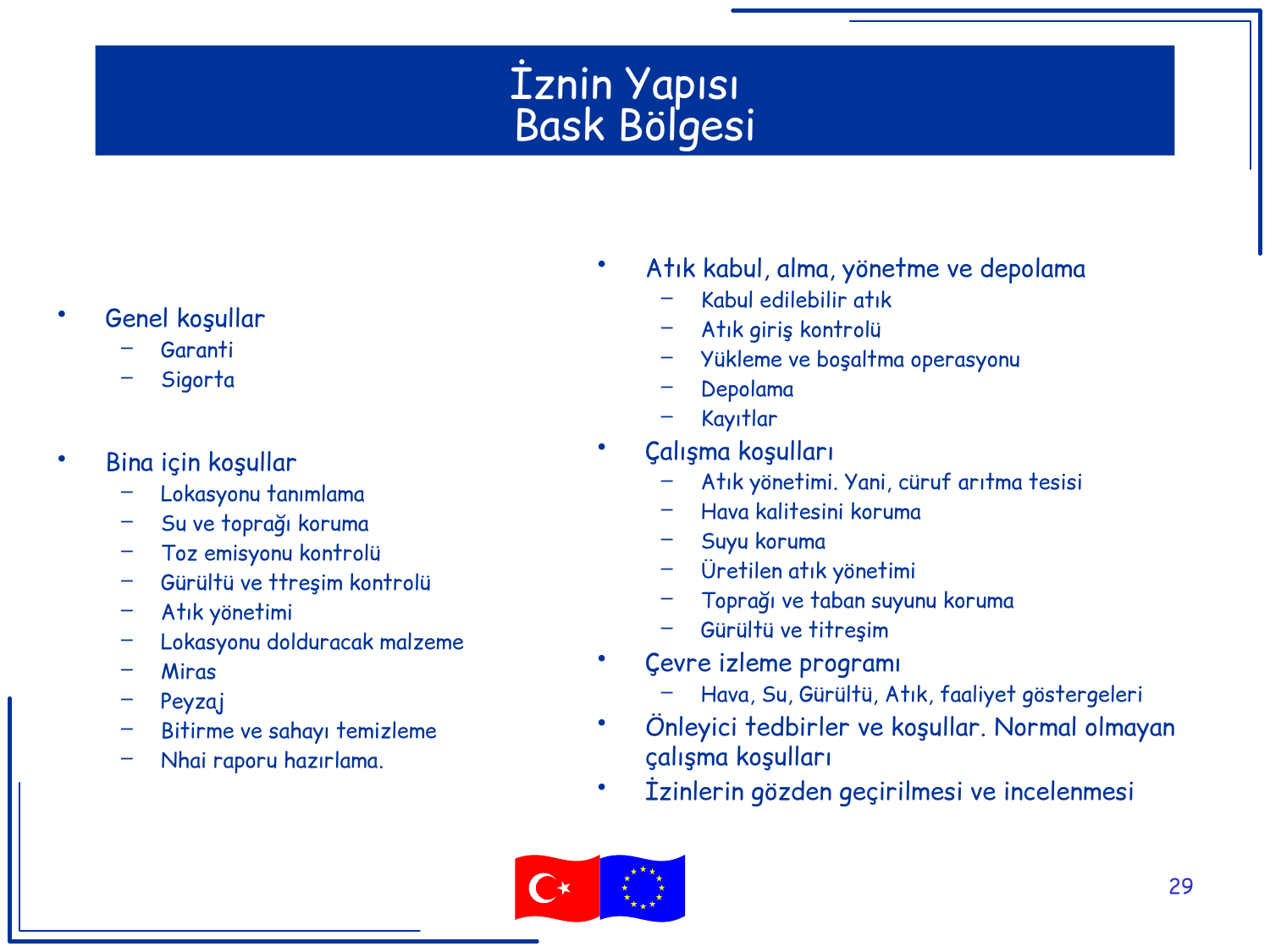

# İznin Yapısı Bask Bölgesi
Atık kabul, alma, yönetme ve depolama
Kabul edilebilir atık
Atık giriş kontrolü
Yükleme ve boşaltma operasyonu
Depolama
Kayıtlar
Çalışma koşulları
Atık yönetimi. Yani, cüruf arıtma tesisi
Hava kalitesini koruma
Suyu koruma
Üretilen atık yönetimi
Toprağı ve taban suyunu koruma
Gürültü ve titreşim
Çevre izleme programı
Hava, Su, Gürültü, Atık, faaliyet göstergeleri
Önleyici tedbirler ve koşullar. Normal olmayan çalışma koşulları
İzinlerin gözden geçirilmesi ve incelenmesi
Genel koşullar
Garanti
Sigorta

Bina için koşullar
Lokasyonu tanımlama
Su ve toprağı koruma
Toz emisyonu kontrolü
Gürültü ve ttreşim kontrolü
Atık yönetimi
Lokasyonu dolduracak malzeme
Miras
Peyzaj
Bitirme ve sahayı temizleme
Nhai raporu hazırlama.
29